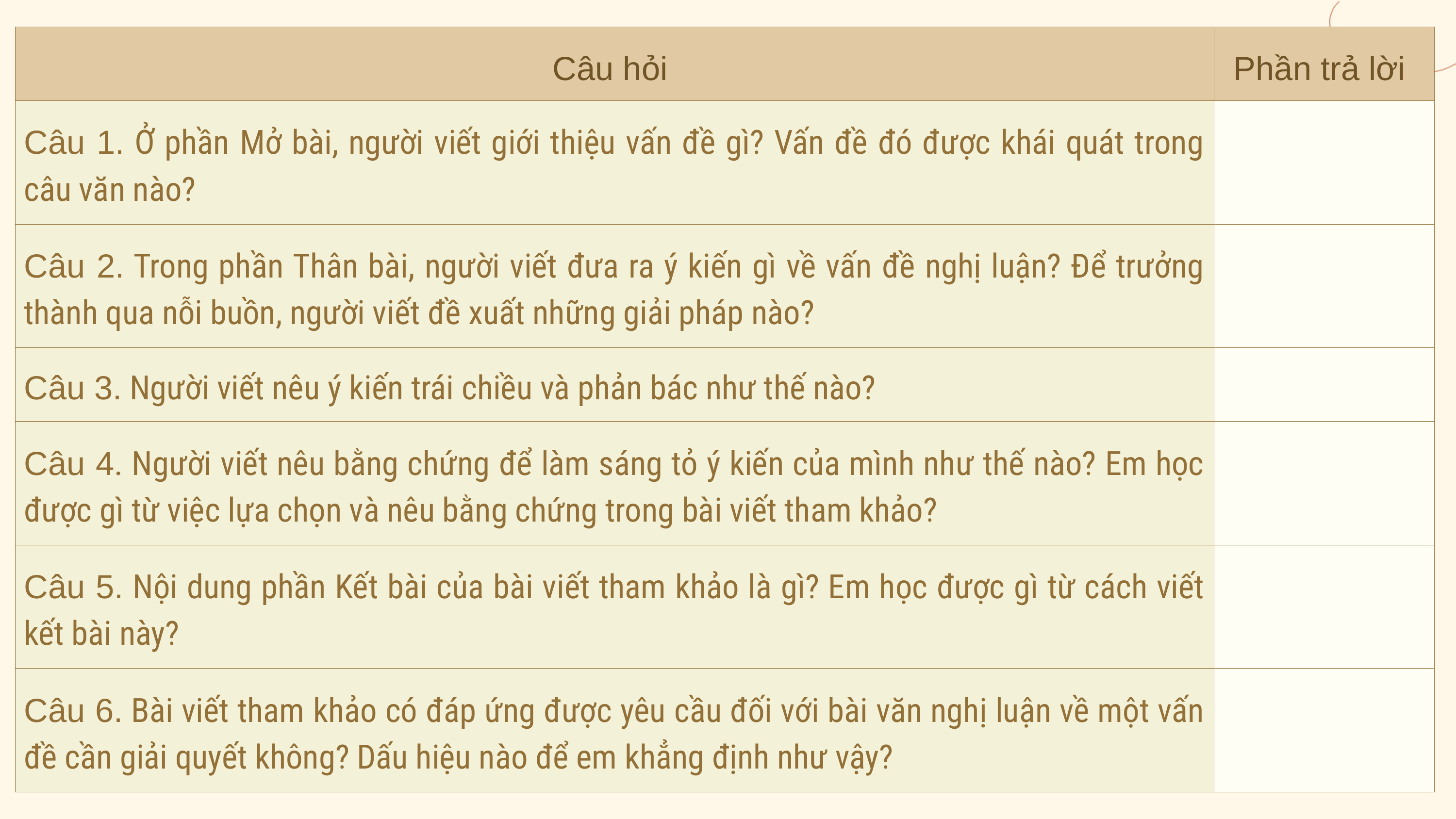

| Câu hỏi | Phần trả lời |
| --- | --- |
| Câu 1. Ở phần Mở bài, người viết giới thiệu vấn đề gì? Vấn đề đó được khái quát trong câu văn nào? |  |
| Câu 2. Trong phần Thân bài, người viết đưa ra ý kiến gì về vấn đề nghị luận? Để trưởng thành qua nỗi buồn, người viết đề xuất những giải pháp nào? |  |
| Câu 3. Người viết nêu ý kiến trái chiều và phản bác như thế nào? |  |
| Câu 4. Người viết nêu bằng chứng để làm sáng tỏ ý kiến của mình như thế nào? Em học được gì từ việc lựa chọn và nêu bằng chứng trong bài viết tham khảo? |  |
| Câu 5. Nội dung phần Kết bài của bài viết tham khảo là gì? Em học được gì từ cách viết kết bài này? |  |
| Câu 6. Bài viết tham khảo có đáp ứng được yêu cầu đối với bài văn nghị luận về một vấn đề cần giải quyết không? Dấu hiệu nào để em khẳng định như vậy? |  |